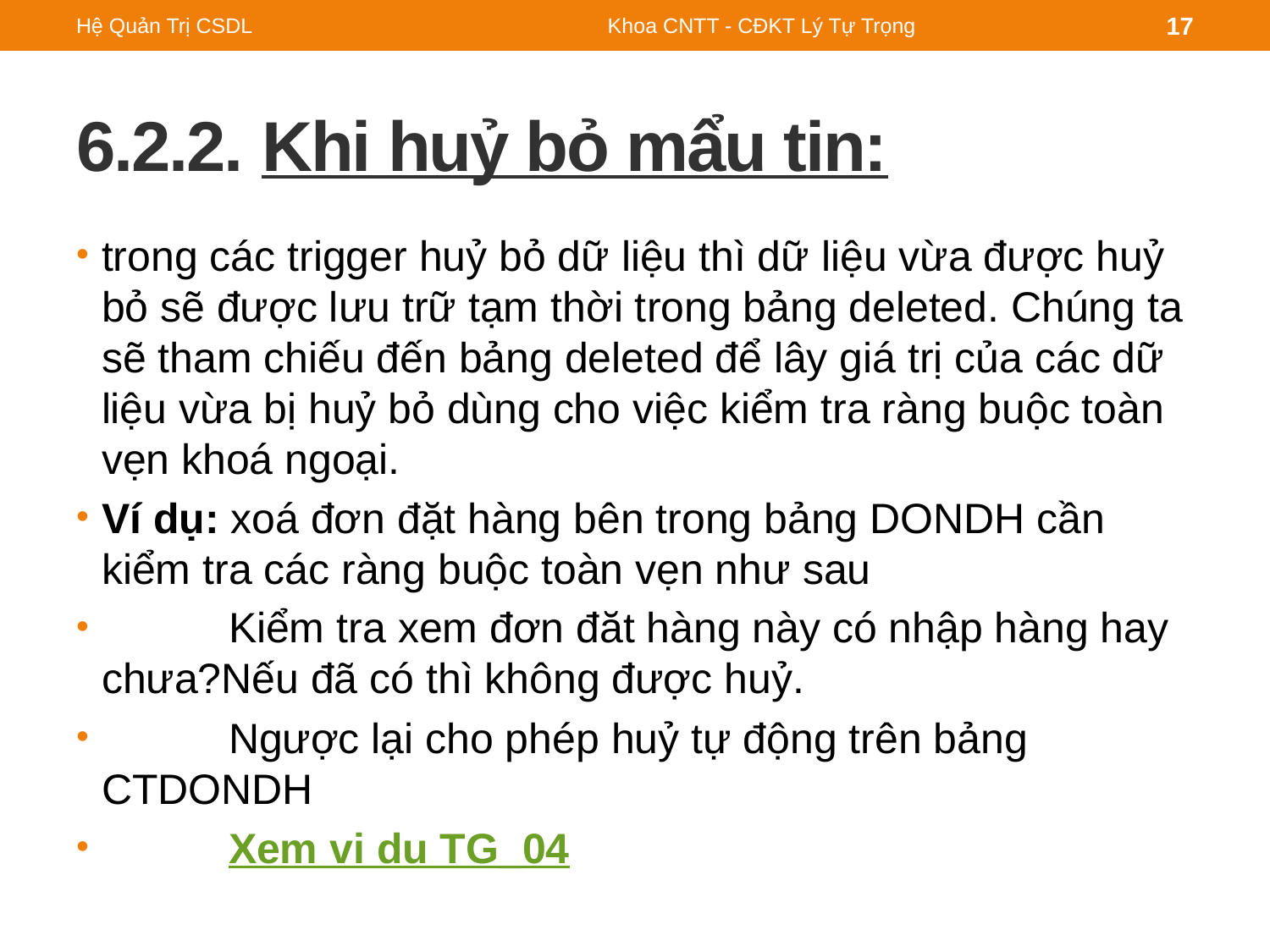

Hệ Quản Trị CSDL
Khoa CNTT - CĐKT Lý Tự Trọng
17
# 6.2.2. Khi huỷ bỏ mẩu tin:
trong các trigger huỷ bỏ dữ liệu thì dữ liệu vừa được huỷ bỏ sẽ được lưu trữ tạm thời trong bảng deleted. Chúng ta sẽ tham chiếu đến bảng deleted để lây giá trị của các dữ liệu vừa bị huỷ bỏ dùng cho việc kiểm tra ràng buộc toàn vẹn khoá ngoại.
Ví dụ: xoá đơn đặt hàng bên trong bảng DONDH cần kiểm tra các ràng buộc toàn vẹn như sau
	Kiểm tra xem đơn đăt hàng này có nhập hàng hay chưa?Nếu đã có thì không được huỷ.
	Ngược lại cho phép huỷ tự động trên bảng CTDONDH
	Xem vi du TG_04